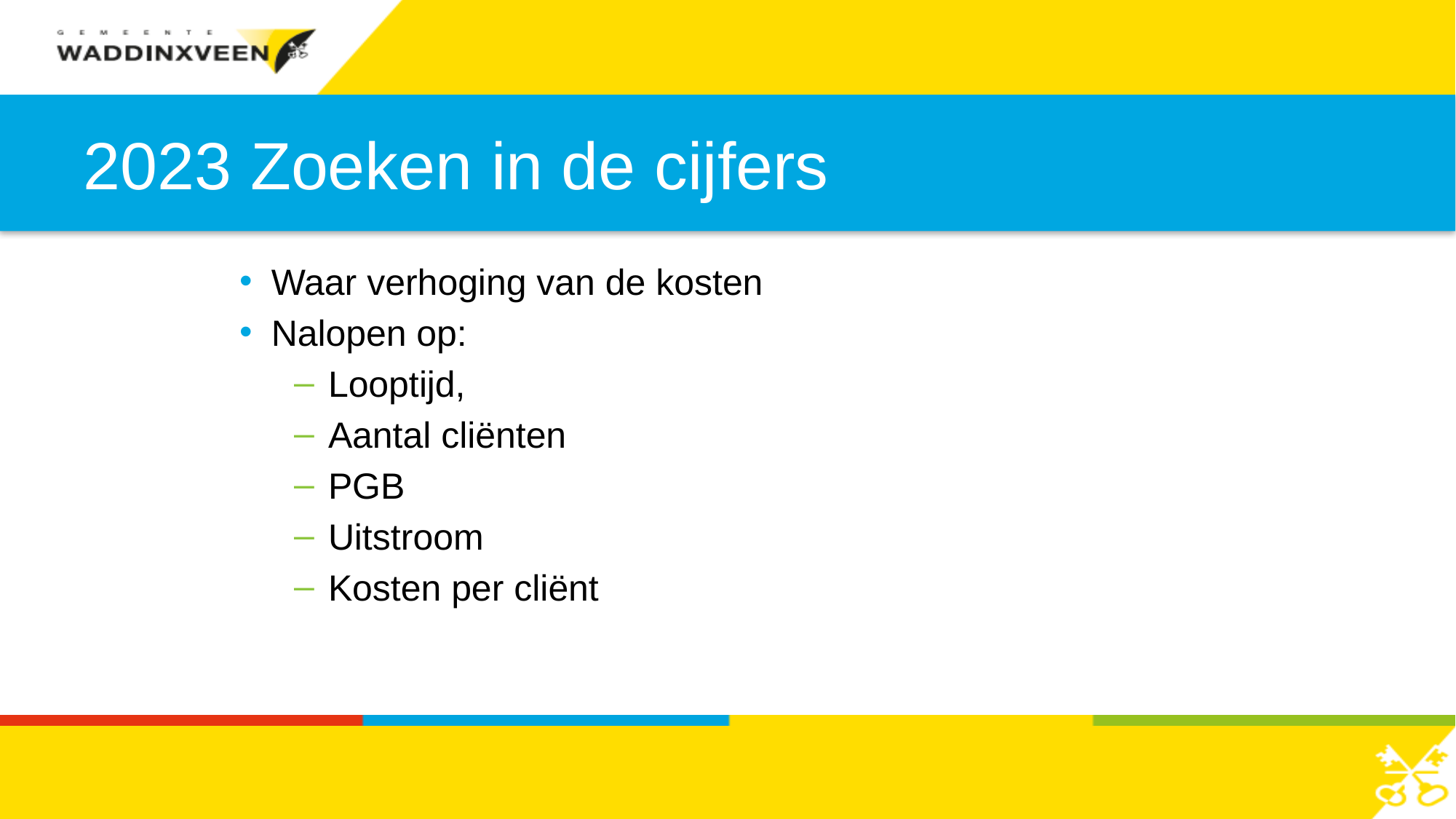

# 2023 Zoeken in de cijfers

Waar verhoging van de kosten
Nalopen op:
Looptijd,
Aantal cliënten
PGB
Uitstroom
Kosten per cliënt